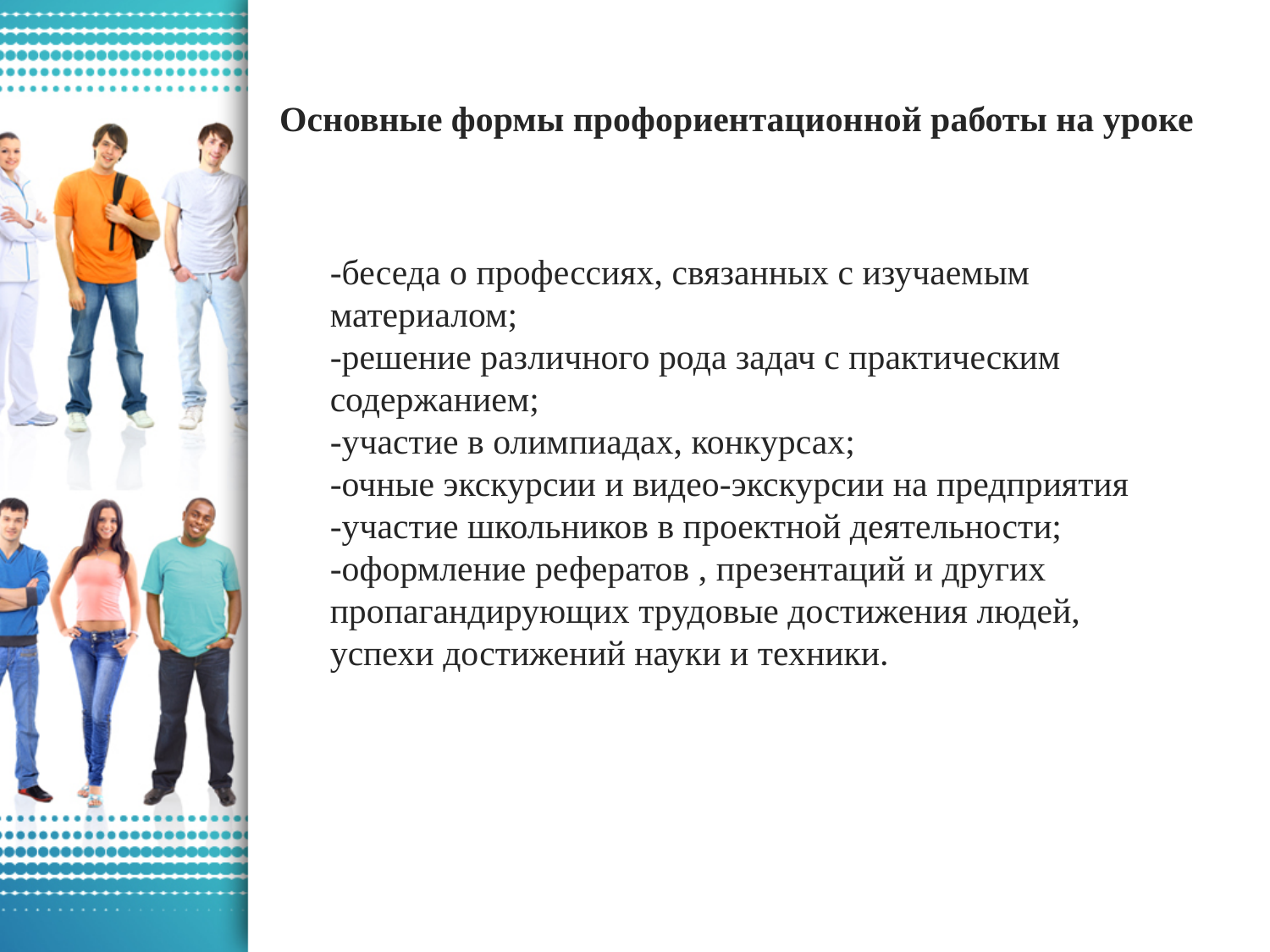

# Основные формы профориентационной работы на уроке
-беседа о профессиях, связанных с изучаемым материалом;
-решение различного рода задач с практическим содержанием;
-участие в олимпиадах, конкурсах;
-очные экскурсии и видео-экскурсии на предприятия
-участие школьников в проектной деятельности;
-оформление рефератов , презентаций и других пропагандирующих трудовые достижения людей, успехи достижений науки и техники.